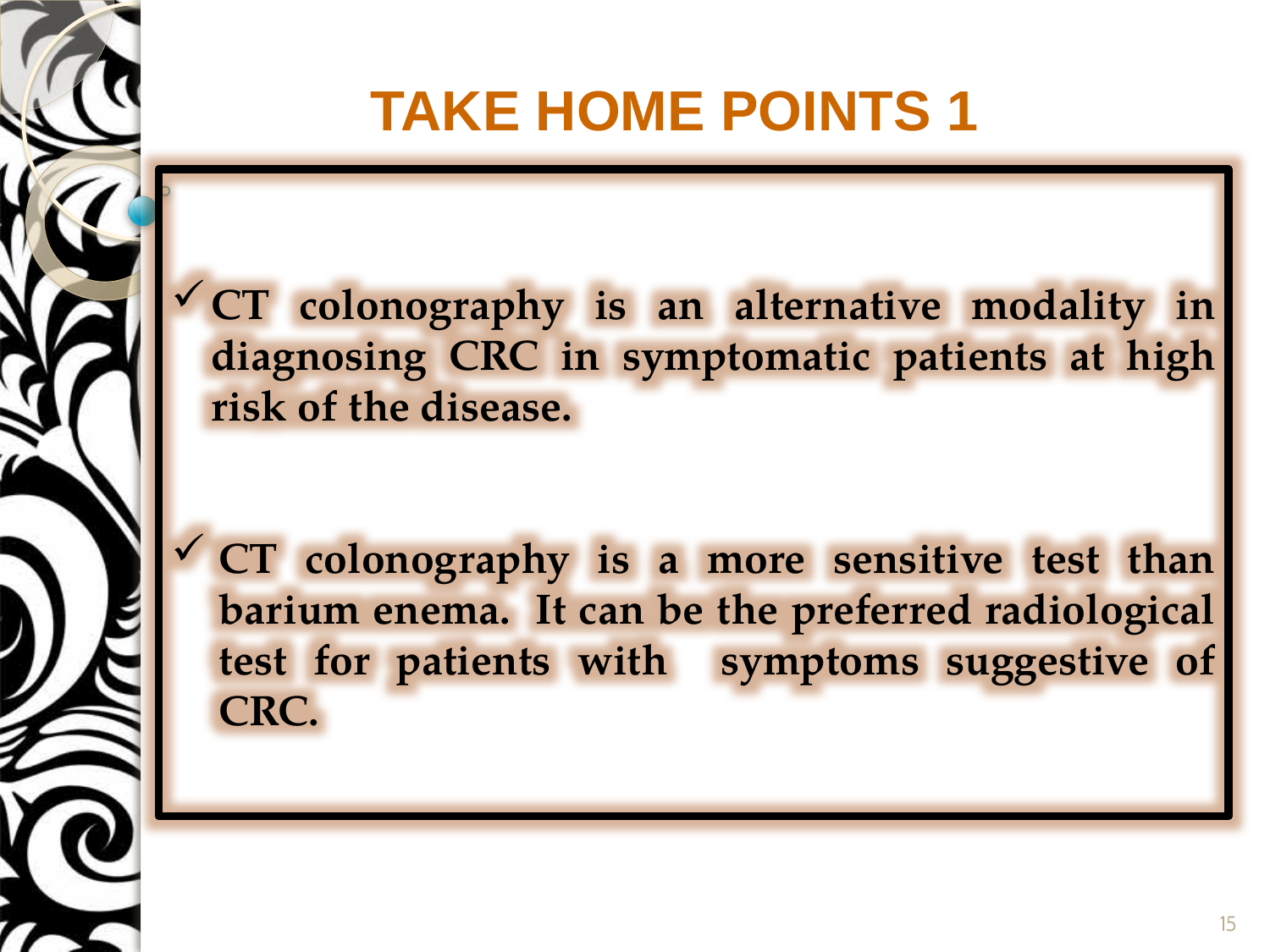

# TAKE HOME POINTS 1

CT colonography is an alternative modality in diagnosing CRC in symptomatic patients at high risk of the disease.

CT colonography is a more sensitive test than barium enema.  It can be the preferred radiological test for patients with  symptoms suggestive of CRC.

15